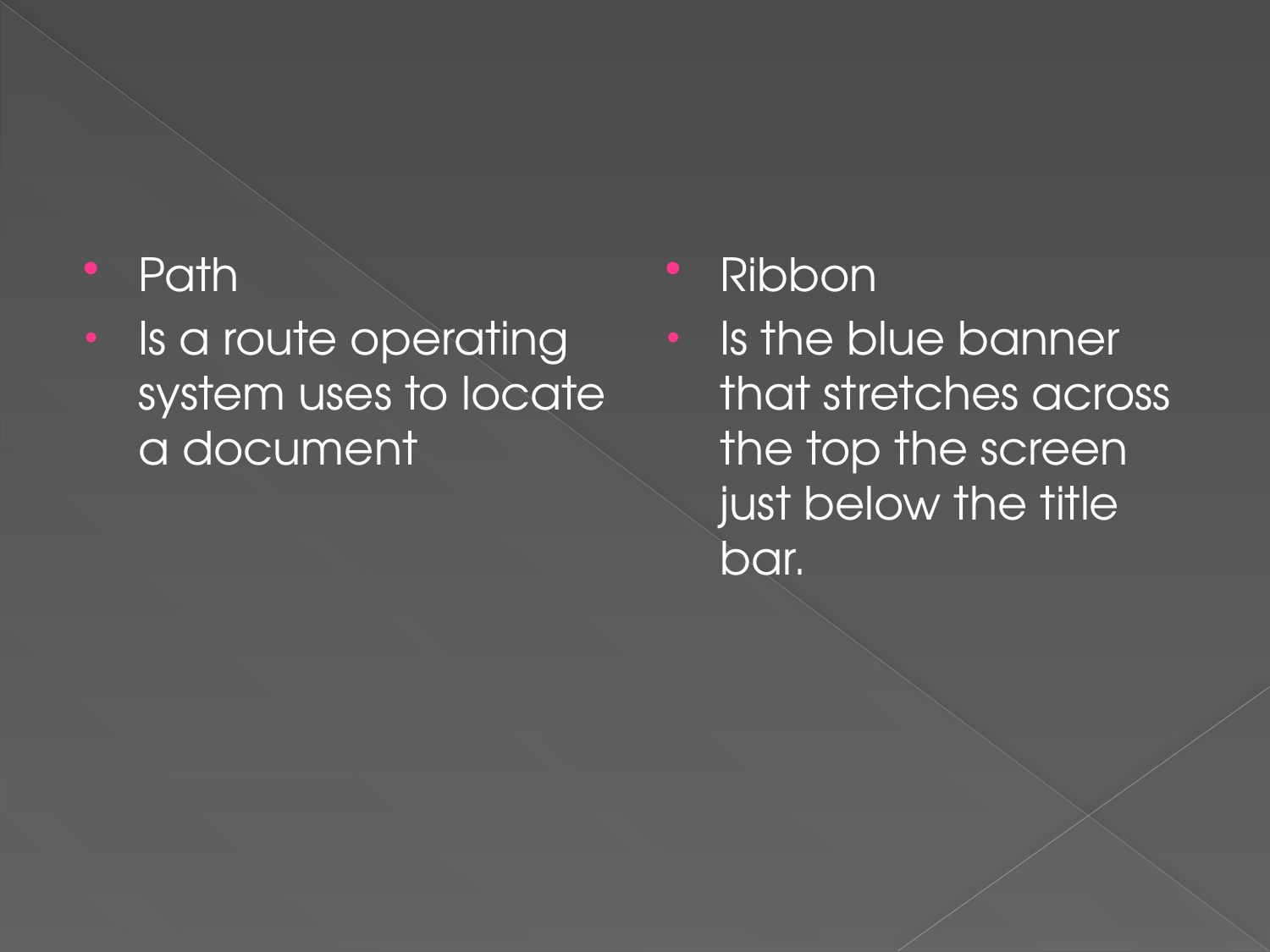

Path
Is a route operating system uses to locate a document

Ribbon
Is the blue banner that stretches across the top the screen just below the title bar.